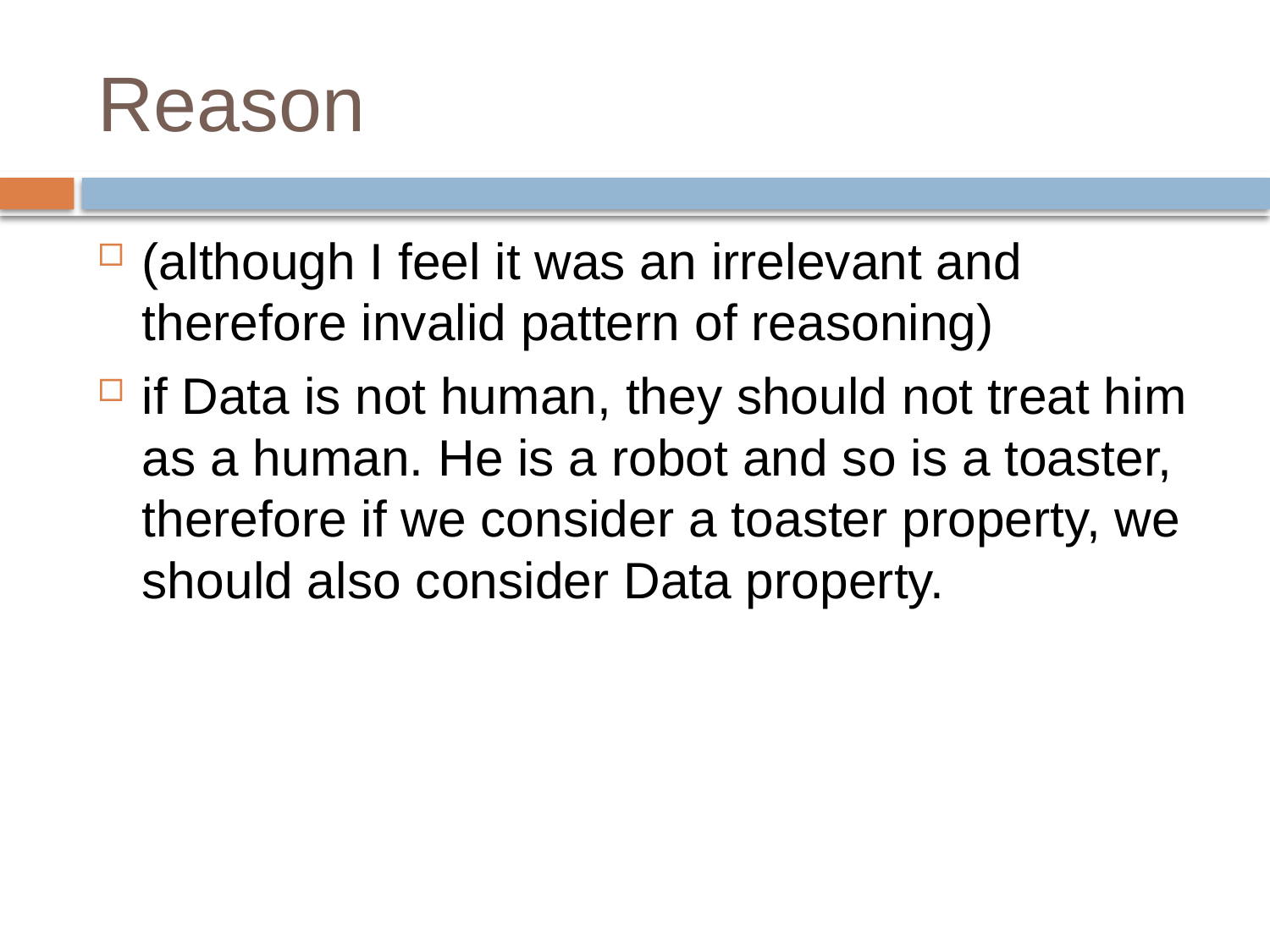

# Reason
(although I feel it was an irrelevant and therefore invalid pattern of reasoning)
if Data is not human, they should not treat him as a human. He is a robot and so is a toaster, therefore if we consider a toaster property, we should also consider Data property.